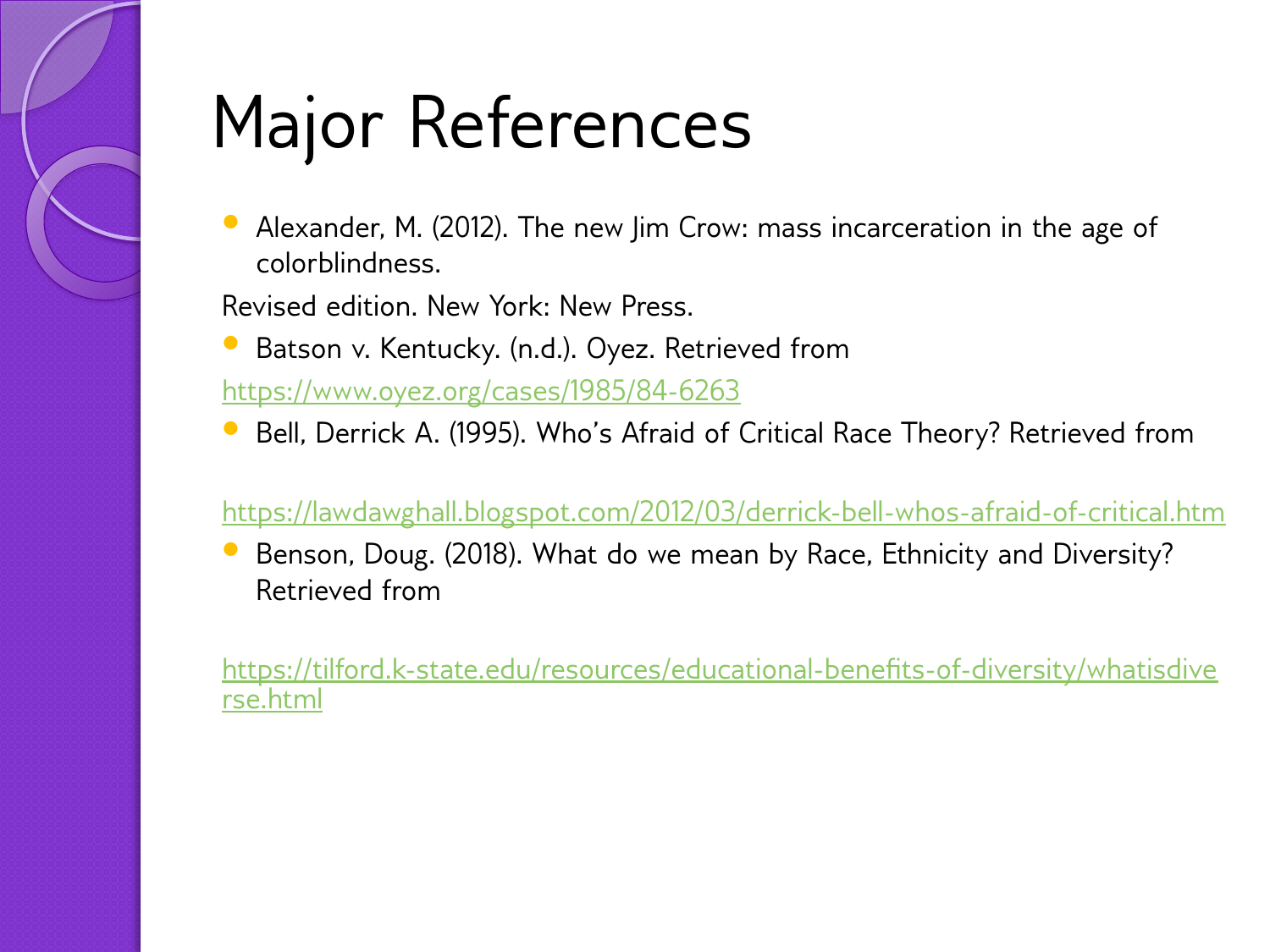

# Major References
Alexander, M. (2012). The new Jim Crow: mass incarceration in the age of colorblindness.
	Revised edition. New York: New Press.
Batson v. Kentucky. (n.d.). Oyez. Retrieved from
	https://www.oyez.org/cases/1985/84-6263
Bell, Derrick A. (1995). Who’s Afraid of Critical Race Theory? Retrieved from
           https://lawdawghall.blogspot.com/2012/03/derrick-bell-whos-afraid-of-critical.htm
Benson, Doug. (2018). What do we mean by Race, Ethnicity and Diversity? Retrieved from
   	https://tilford.k-state.edu/resources/educational-benefits-of-diversity/whatisdiverse.html